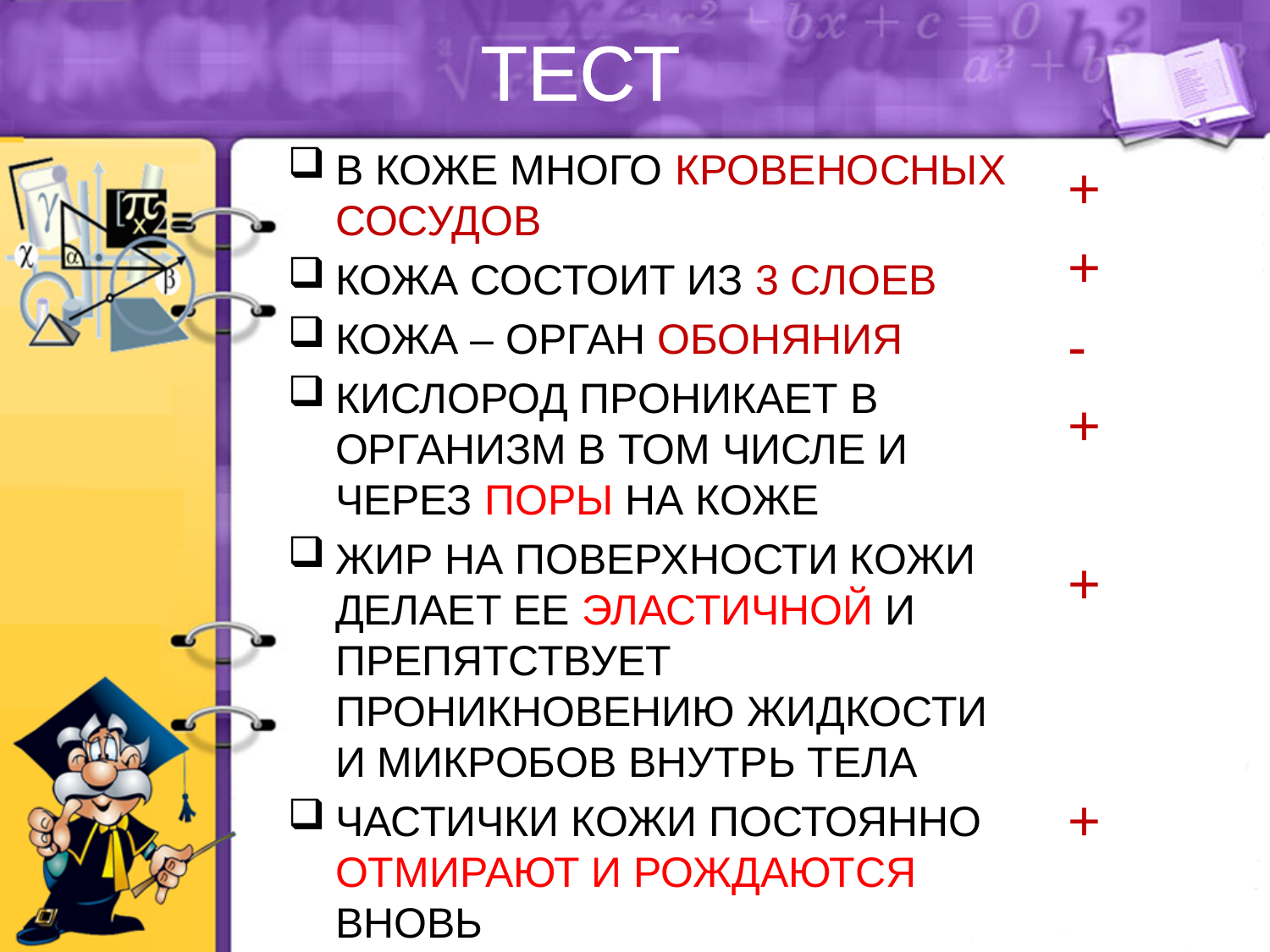

# ТЕСТ
В КОЖЕ МНОГО КРОВЕНОСНЫХ СОСУДОВ
КОЖА СОСТОИТ ИЗ 3 СЛОЕВ
КОЖА – ОРГАН ОБОНЯНИЯ
КИСЛОРОД ПРОНИКАЕТ В ОРГАНИЗМ В ТОМ ЧИСЛЕ И ЧЕРЕЗ ПОРЫ НА КОЖЕ
ЖИР НА ПОВЕРХНОСТИ КОЖИ ДЕЛАЕТ ЕЕ ЭЛАСТИЧНОЙ И ПРЕПЯТСТВУЕТ ПРОНИКНОВЕНИЮ ЖИДКОСТИ И МИКРОБОВ ВНУТРЬ ТЕЛА
ЧАСТИЧКИ КОЖИ ПОСТОЯННО ОТМИРАЮТ И РОЖДАЮТСЯ ВНОВЬ

+
+
-
+

+

+